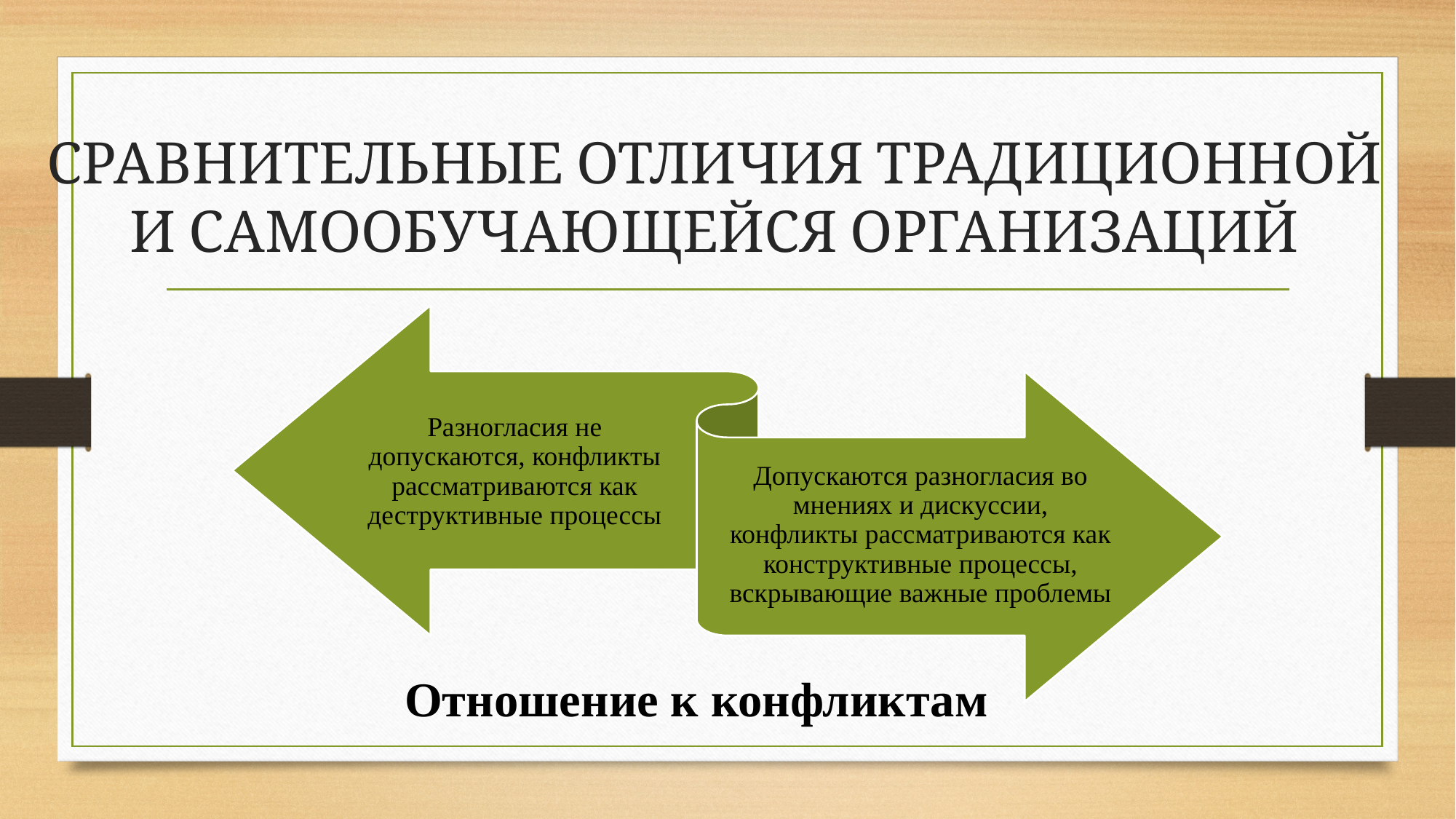

# СРАВНИТЕЛЬНЫЕ ОТЛИЧИЯ ТРАДИЦИОННОЙ И САМООБУЧАЮЩЕЙСЯ ОРГАНИЗАЦИЙ
Разногласия не допускаются, конфликты рассматриваются как деструктивные процессы
Допускаются разногласия во мнениях и дискуссии, конфликты рассматриваются как конструктивные процессы, вскрывающие важные проблемы
Отношение к конфликтам